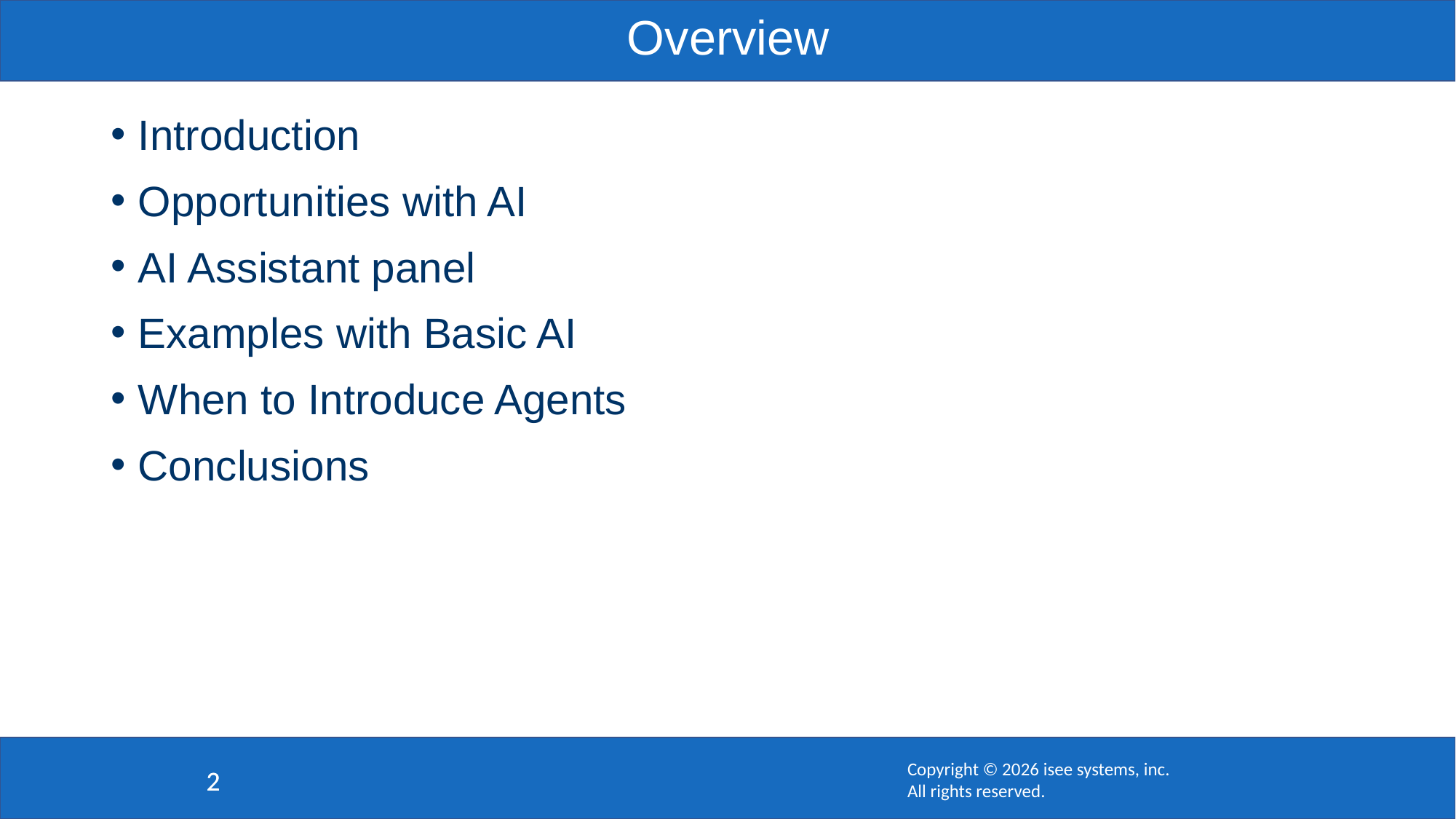

# Overview
Introduction
Opportunities with AI
AI Assistant panel
Examples with Basic AI
When to Introduce Agents
Conclusions